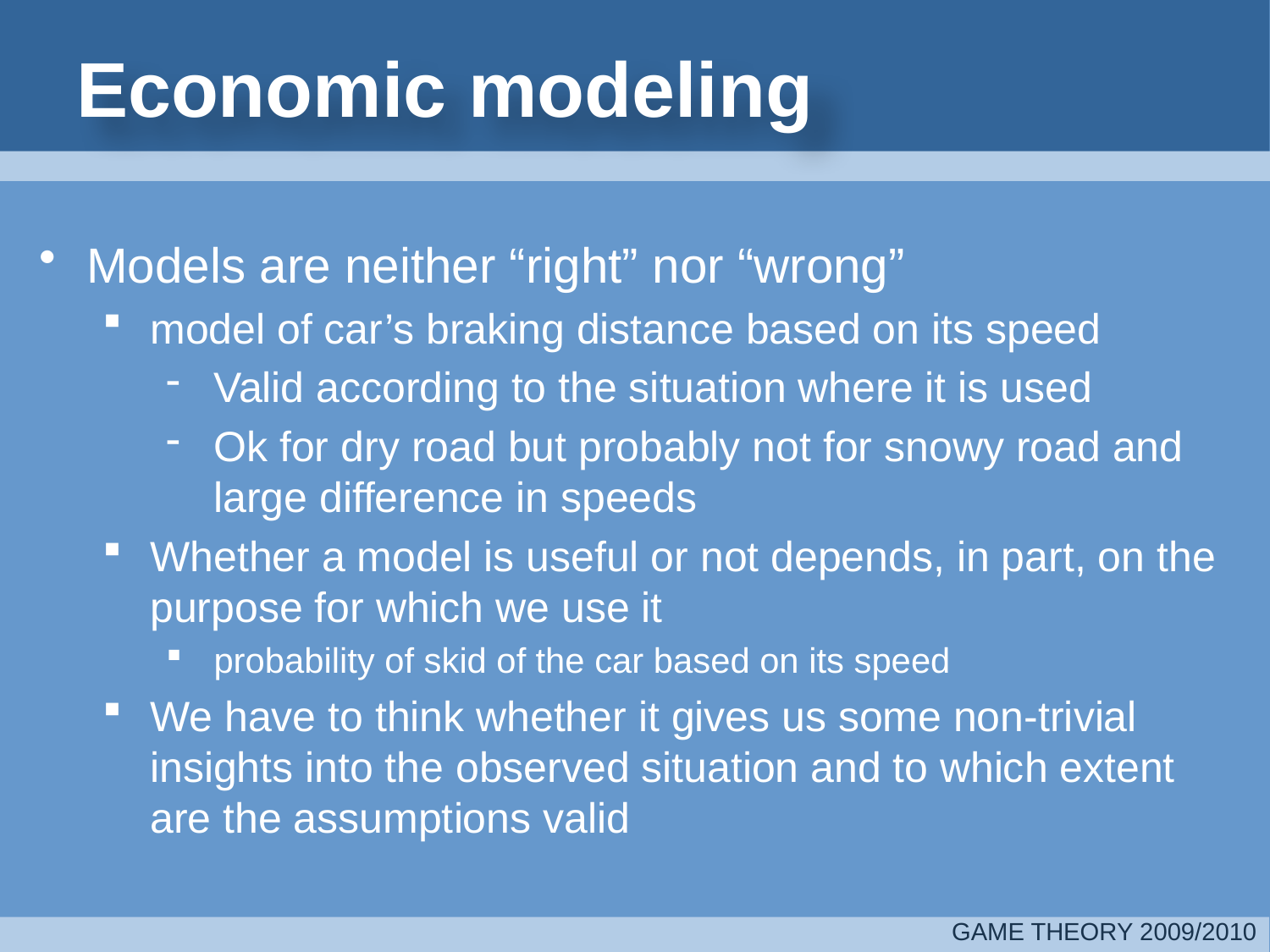

# Economic modeling
Models are neither “right” nor “wrong”
model of car’s braking distance based on its speed
Valid according to the situation where it is used
Ok for dry road but probably not for snowy road and large difference in speeds
Whether a model is useful or not depends, in part, on the purpose for which we use it
probability of skid of the car based on its speed
We have to think whether it gives us some non-trivial insights into the observed situation and to which extent are the assumptions valid

GAME THEORY 2009/2010